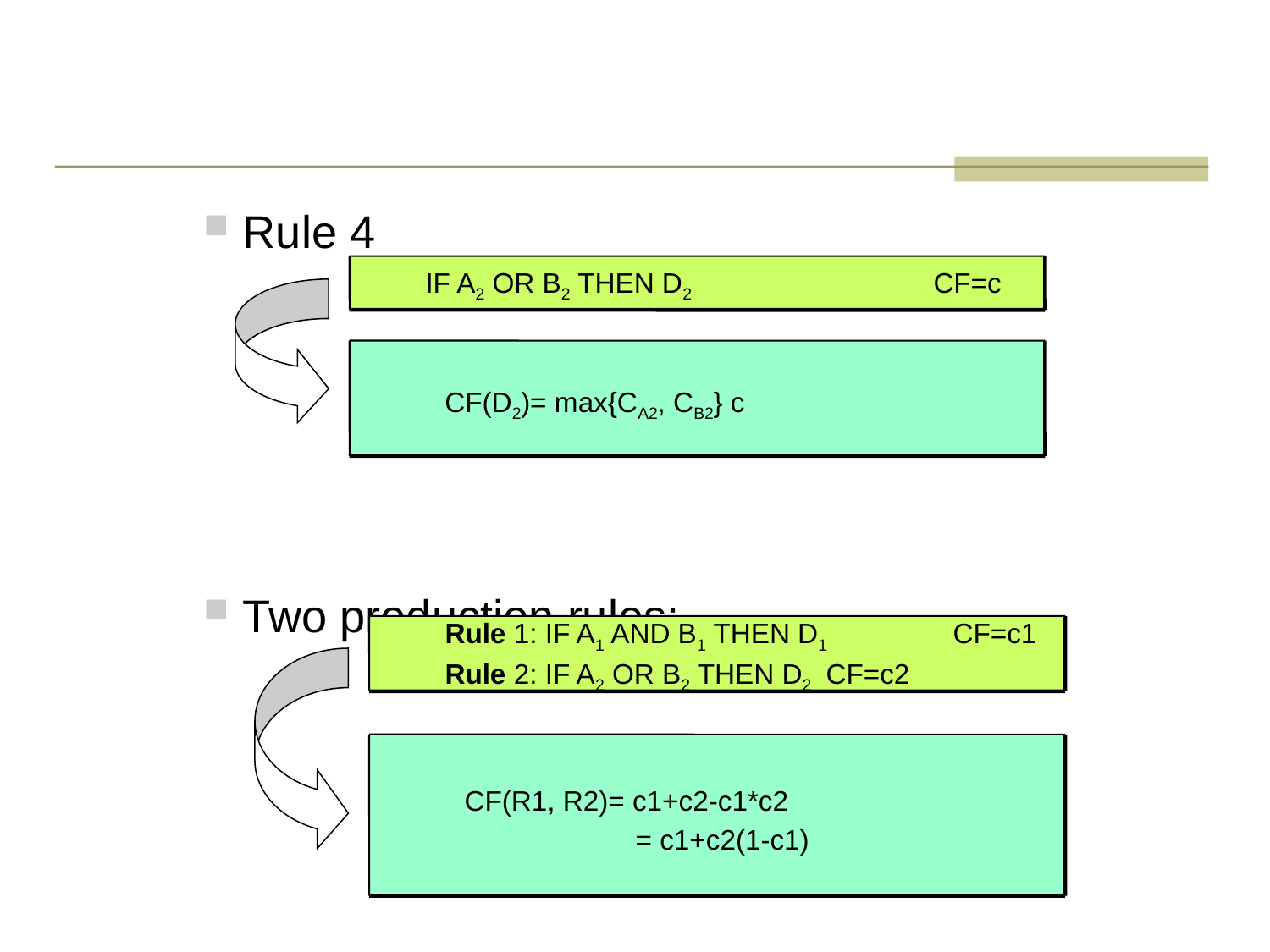

#
Rule 4

Two production rules:

IF A2 OR B2 THEN D2		CF=c

       CF(D2)= max{CA2, CB2} c

Rule 1: IF A1 AND B1 THEN D1	CF=c1
Rule 2: IF A2 OR B2 THEN D2	CF=c2

       CF(R1, R2)= c1+c2-c1*c2
		= c1+c2(1-c1)